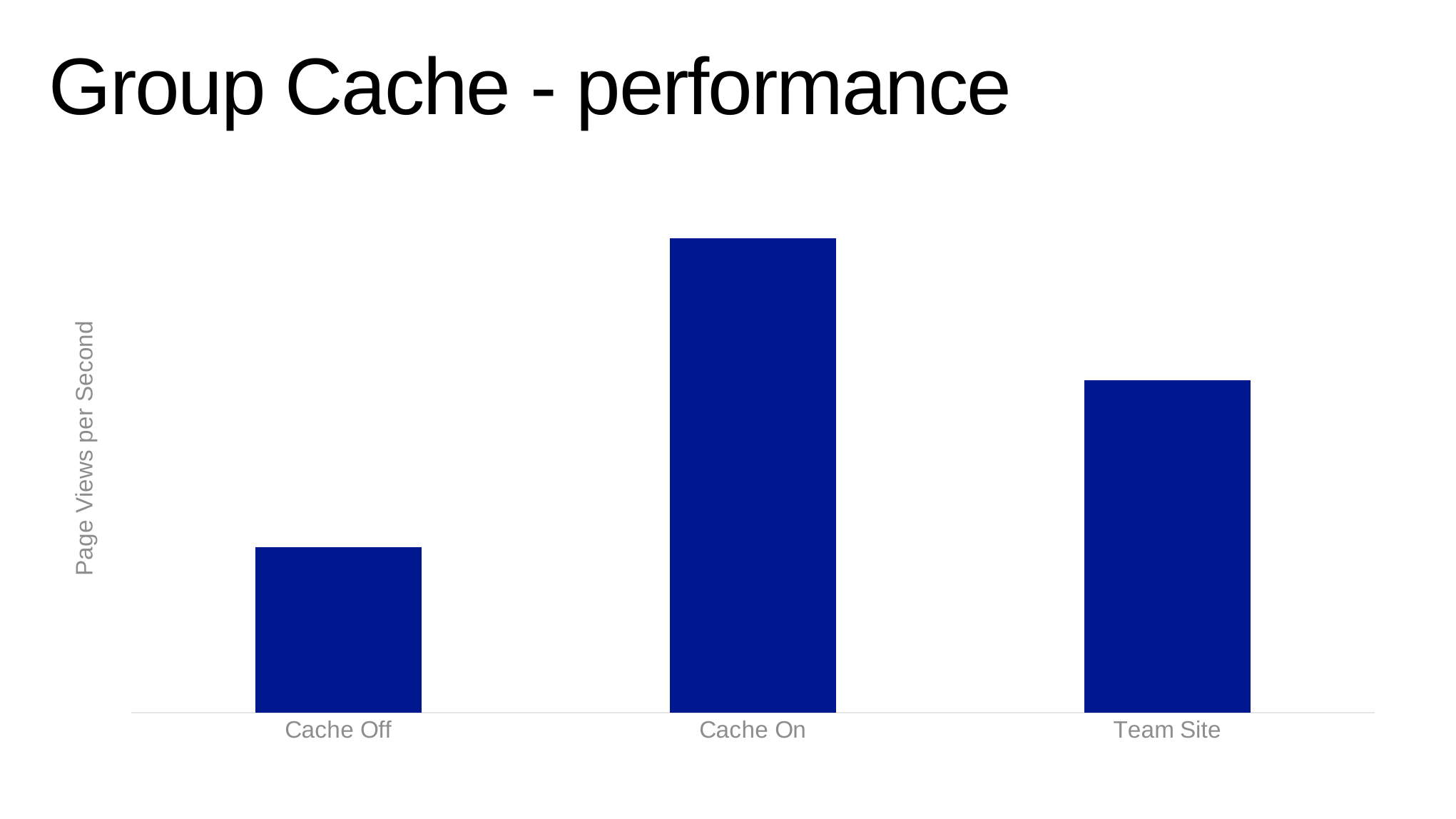

# Group Cache - performance

### Chart

| Category | Page Views per second |
|---|---|
| Cache Off | 26.7 |
| Cache On | 76.4 |
| Team Site | 53.6 |